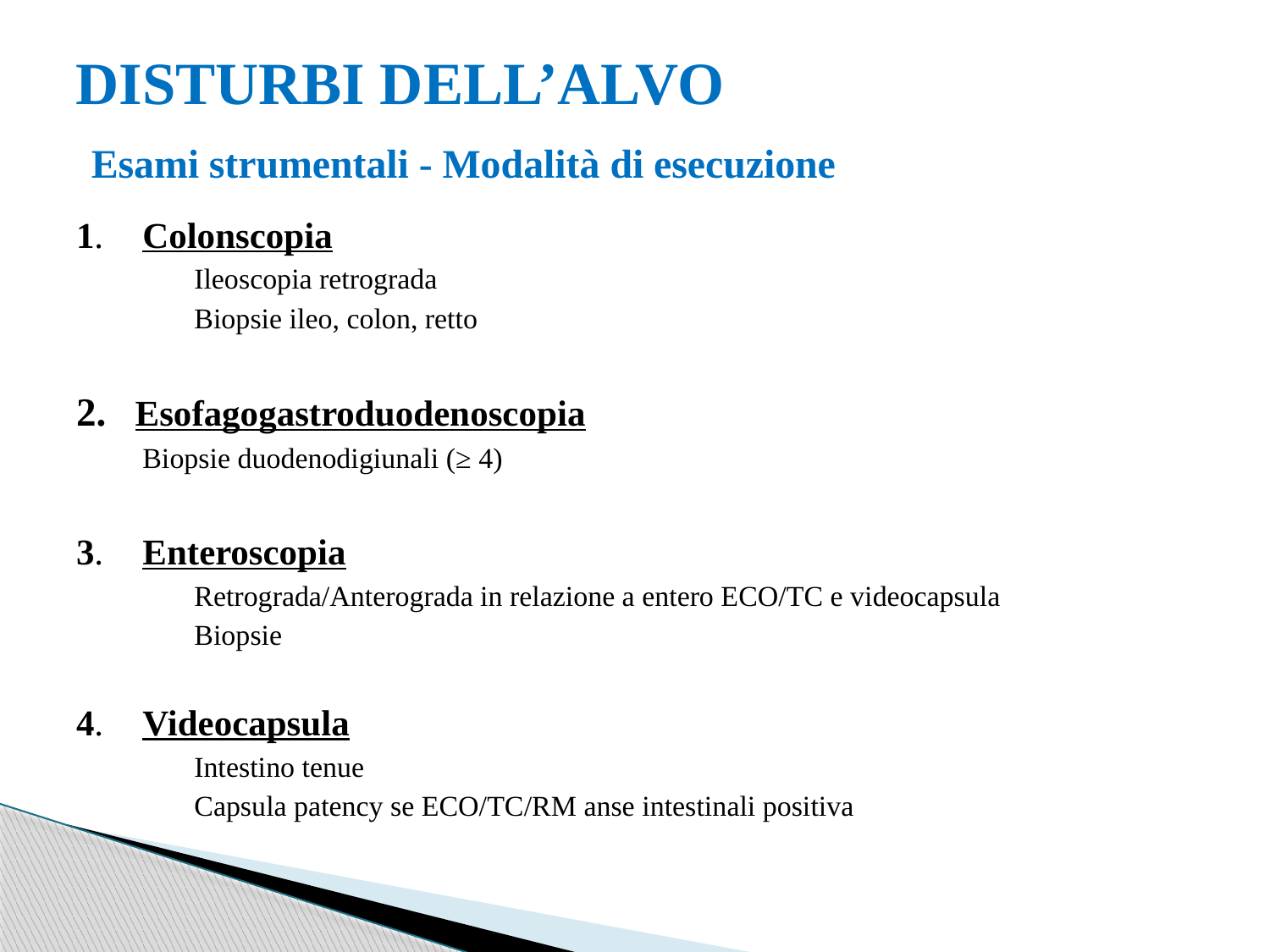

# DISTURBI DELL’ALVO Esami strumentali - Modalità di esecuzione
1.	Colonscopia
	Ileoscopia retrograda
	Biopsie ileo, colon, retto

Esofagogastroduodenoscopia
		Biopsie duodenodigiunali (≥ 4)

3.	Enteroscopia
	Retrograda/Anterograda in relazione a entero ECO/TC e videocapsula
	Biopsie

4.	Videocapsula
	Intestino tenue
	Capsula patency se ECO/TC/RM anse intestinali positiva